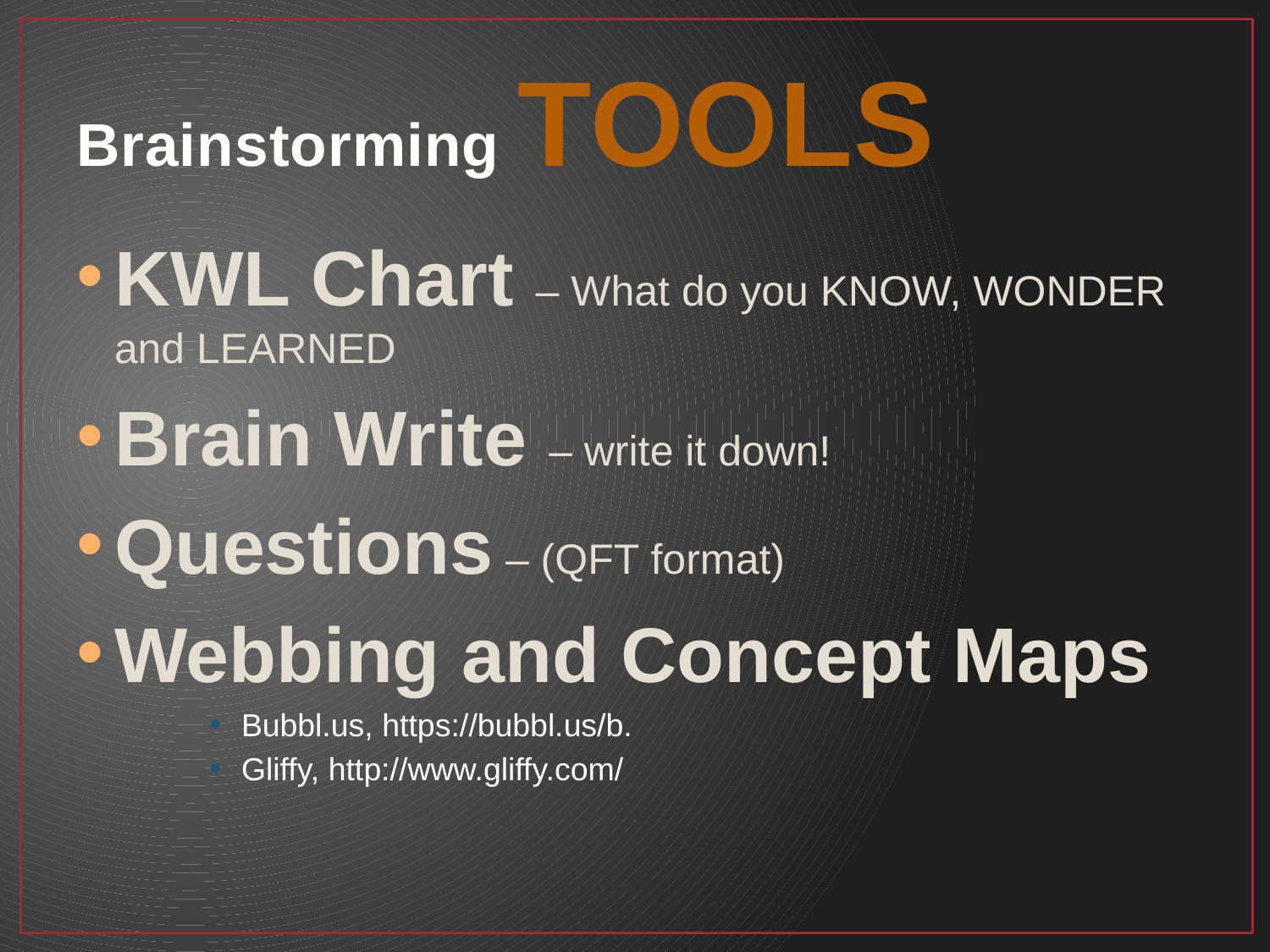

# Brainstorming TOOLS
KWL Chart – What do you KNOW, WONDER and LEARNED
Brain Write – write it down!
Questions – (QFT format)
Webbing and Concept Maps
Bubbl.us, https://bubbl.us/b.
Gliffy, http://www.gliffy.com/